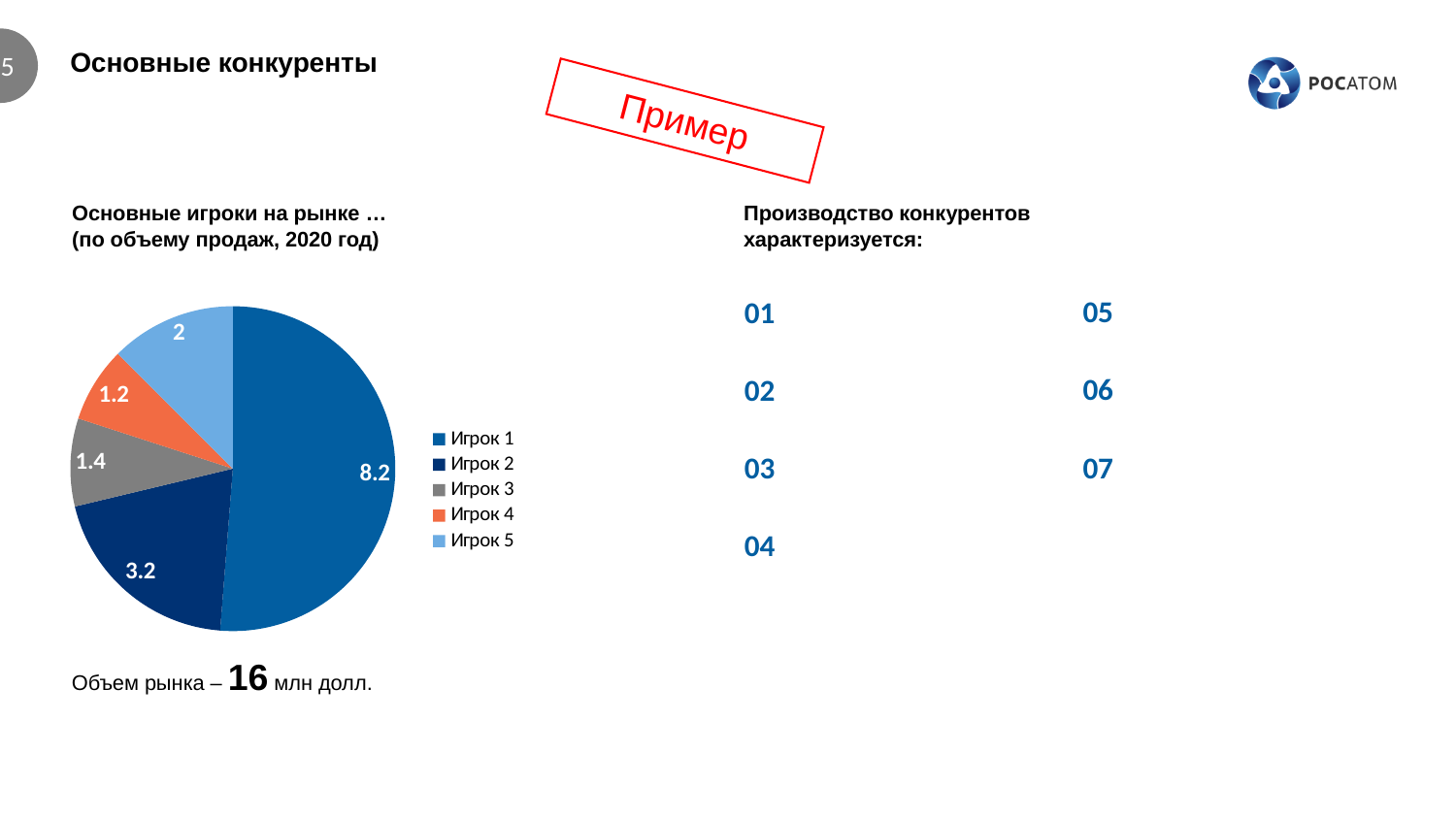

15
# Основные конкуренты
Пример
Основные игроки на рынке …
(по объему продаж, 2020 год)
Производство конкурентов характеризуется:
05
01

### Chart

| Category | Объем продаж |
|---|---|
| Игрок 1 | 8.2 |
| Игрок 2 | 3.2 |
| Игрок 3 | 1.4 |
| Игрок 4 | 1.2 |
| Игрок 5 | 2.0 |
06
02
03
07
04
Объем рынка – 16 млн долл.